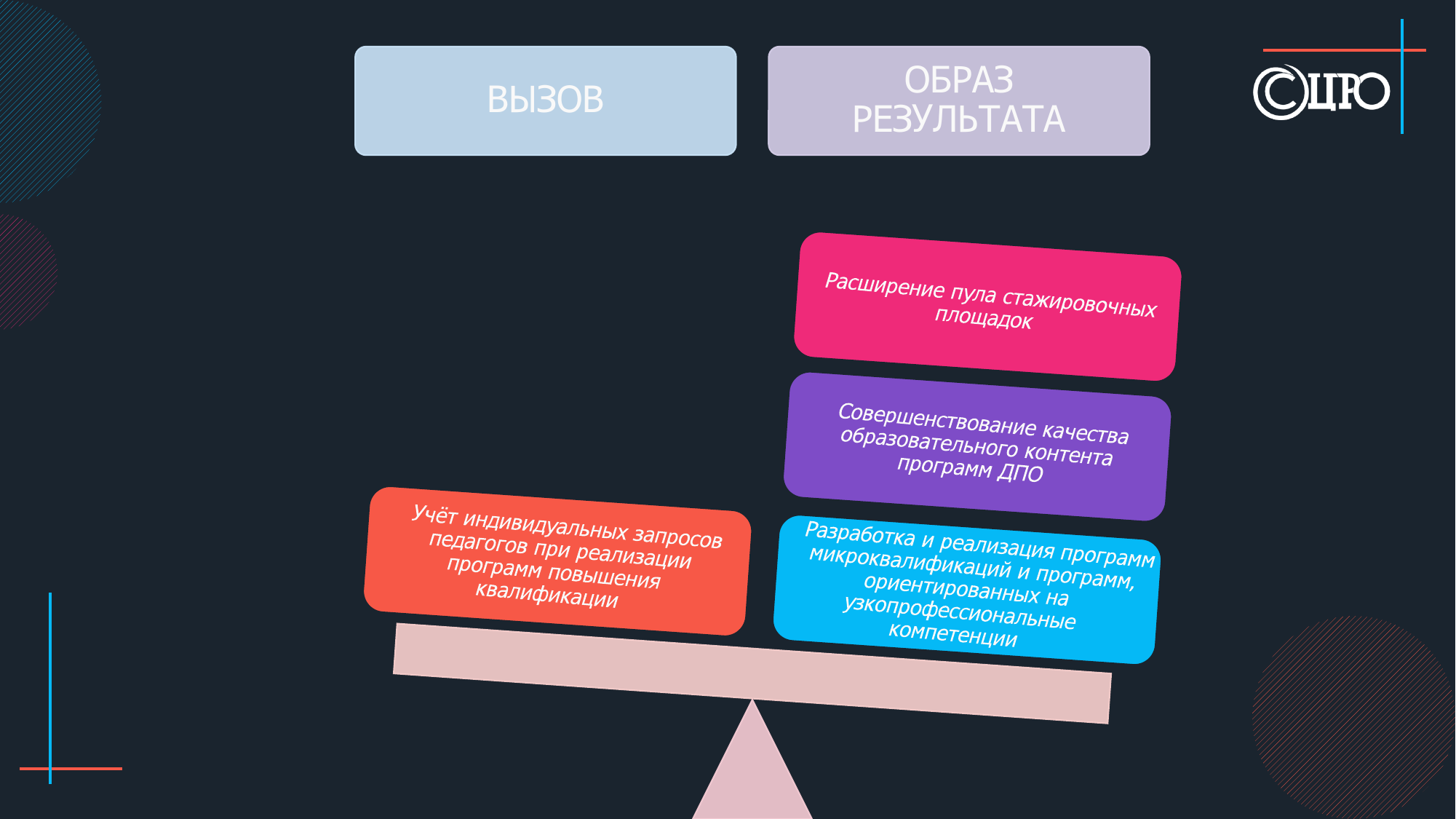

ВЫЗОВ
ОБРАЗ
РЕЗУЛЬТАТА
Разработка и реализация программ микроквалификаций и программ, ориентированных на узкопрофессиональные компетенции
Совершенствование качества образовательного контента программ ДПО
Расширение пула стажировочных площадок
Учёт индивидуальных запросов педагогов при реализации программ повышения квалификации